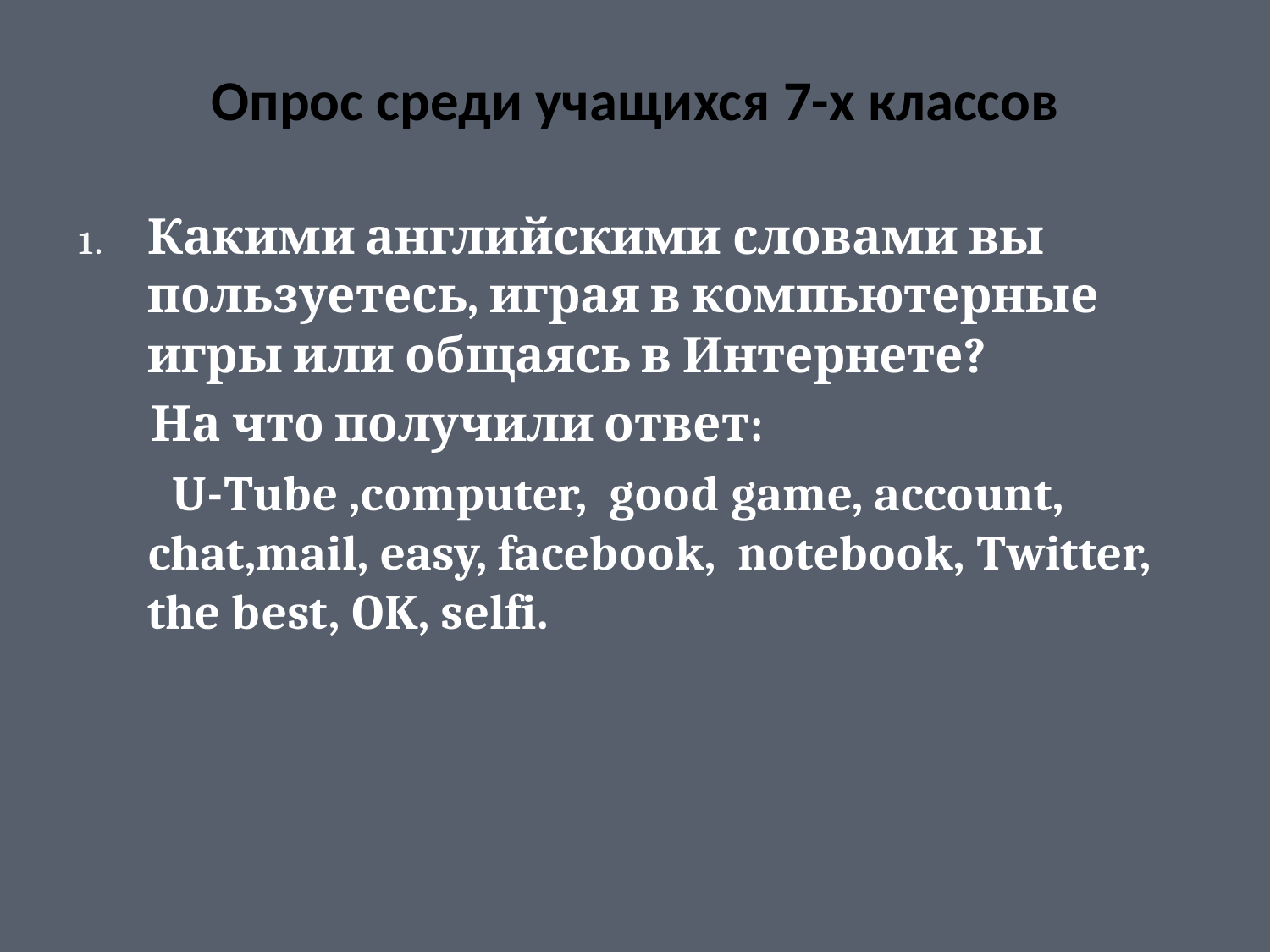

# Опрос среди учащихся 7-х классов
Какими английскими словами вы пользуетесь, играя в компьютерные игры или общаясь в Интернете?
       На что получили ответ:
         U-Tube ,computer,  good game, account, chat,mail, easy, facebook,  notebook, Twitter, the best, OK, selfi.